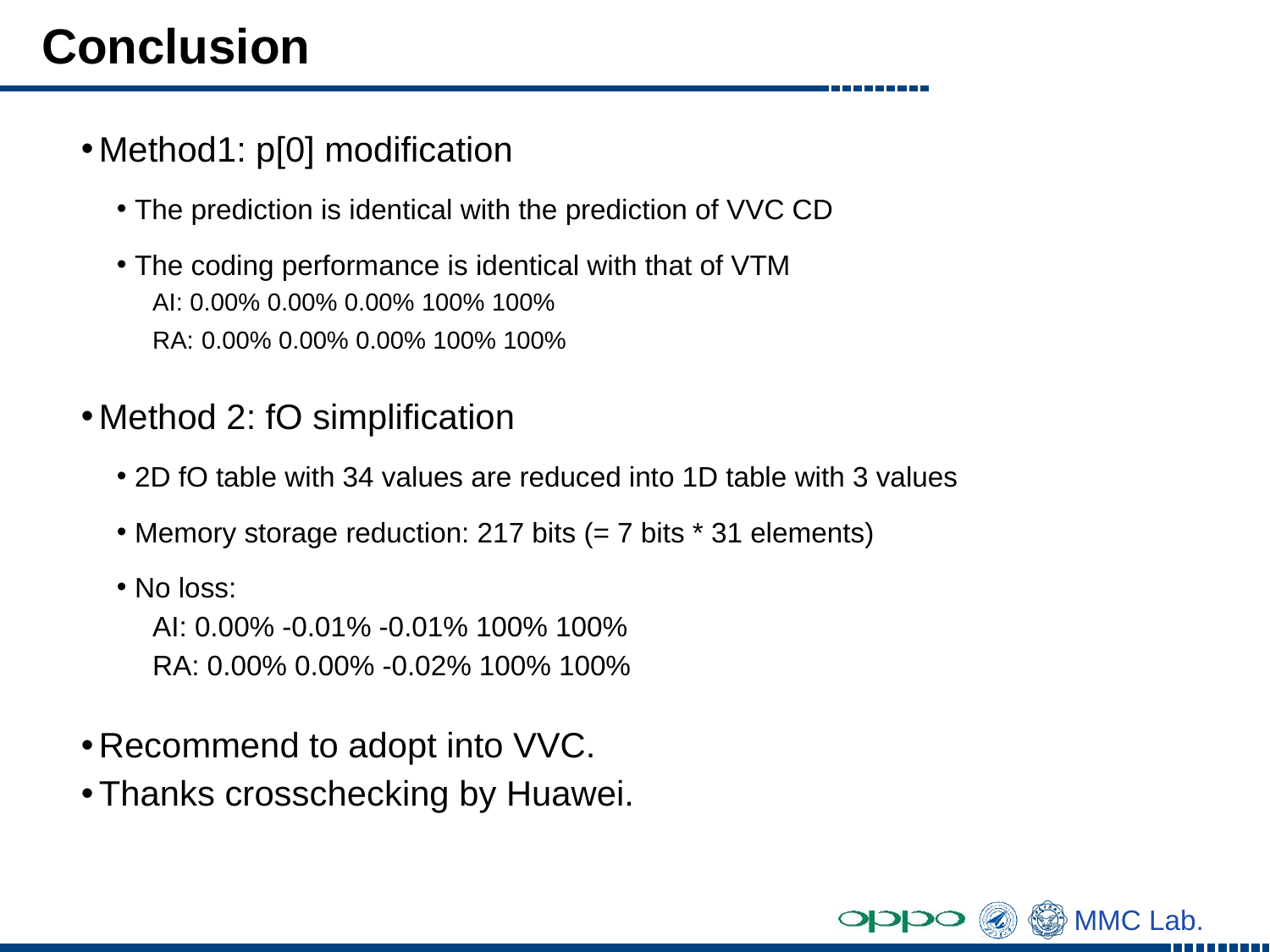

# Conclusion
Method1: p[0] modification
The prediction is identical with the prediction of VVC CD
The coding performance is identical with that of VTM
AI: 0.00% 0.00% 0.00% 100% 100%
RA: 0.00% 0.00% 0.00% 100% 100%

Method 2: fO simplification
2D fO table with 34 values are reduced into 1D table with 3 values
Memory storage reduction: 217 bits (= 7 bits * 31 elements)
No loss:
AI: 0.00% -0.01% -0.01% 100% 100%
RA: 0.00% 0.00% -0.02% 100% 100%

Recommend to adopt into VVC.
Thanks crosschecking by Huawei.